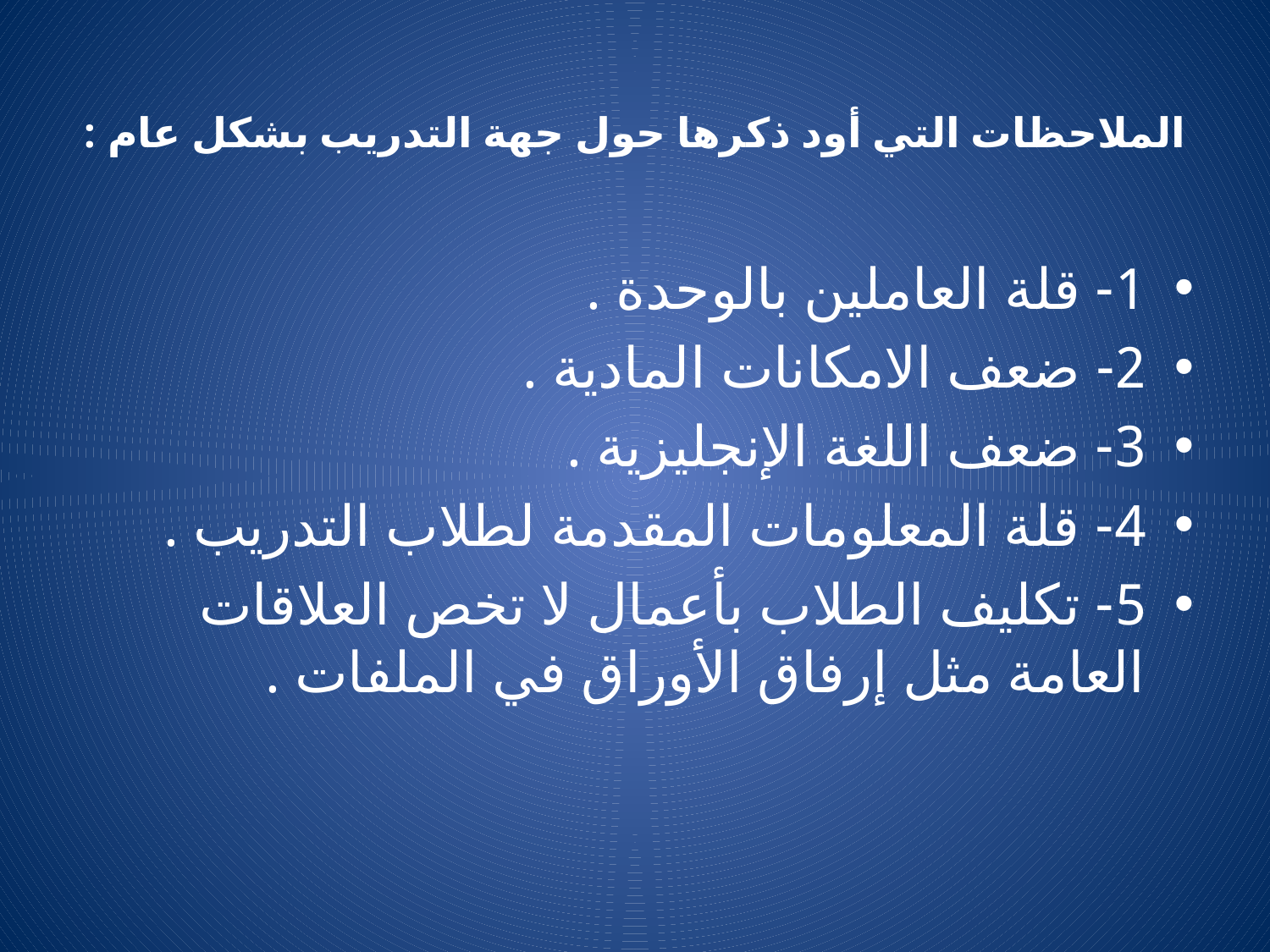

# الملاحظات التي أود ذكرها حول جهة التدريب بشكل عام :
1- قلة العاملين بالوحدة .
2- ضعف الامكانات المادية .
3- ضعف اللغة الإنجليزية .
4- قلة المعلومات المقدمة لطلاب التدريب .
5- تكليف الطلاب بأعمال لا تخص العلاقات العامة مثل إرفاق الأوراق في الملفات .